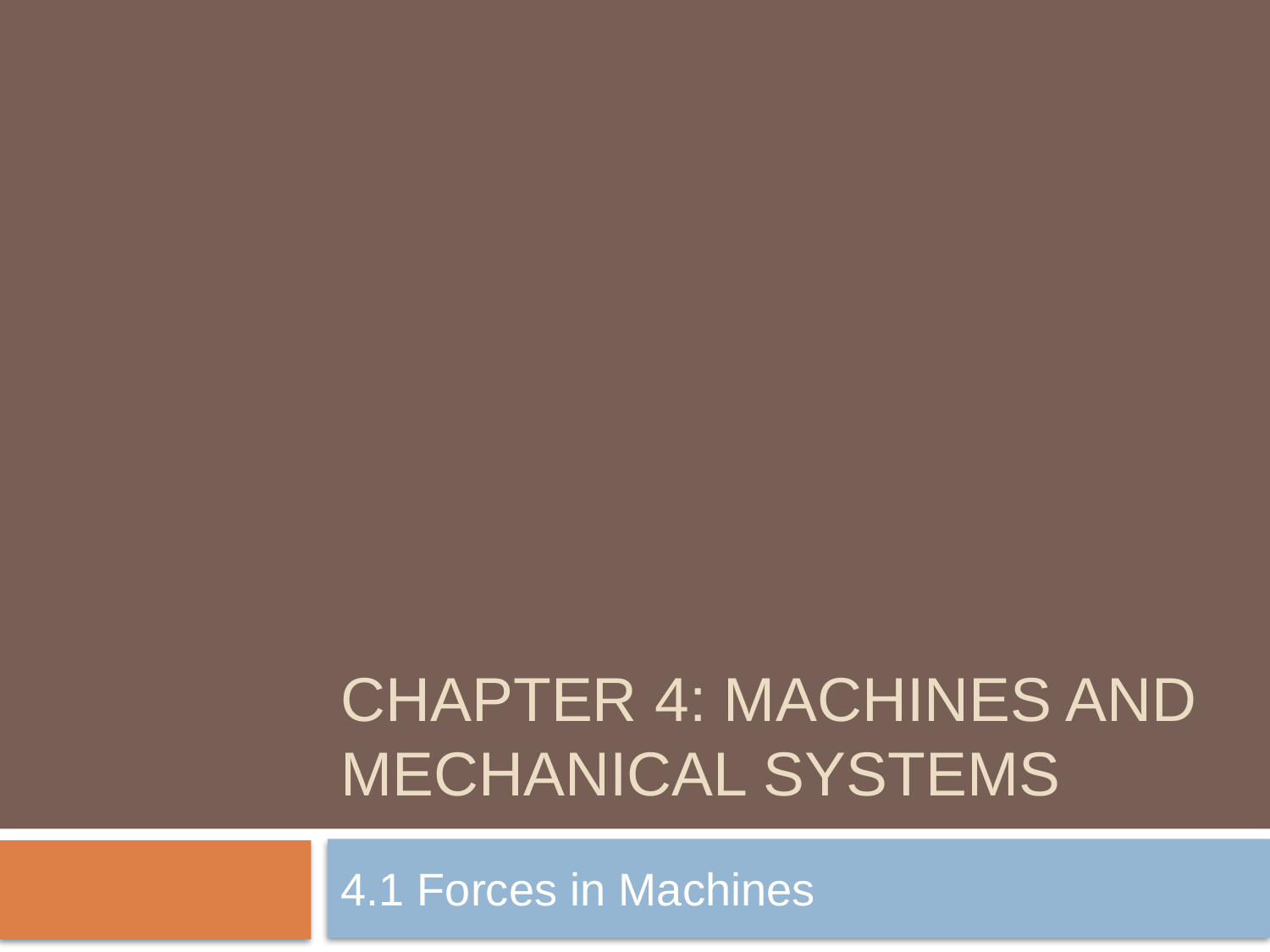

# Chapter 4: Machines and Mechanical Systems
4.1 Forces in Machines